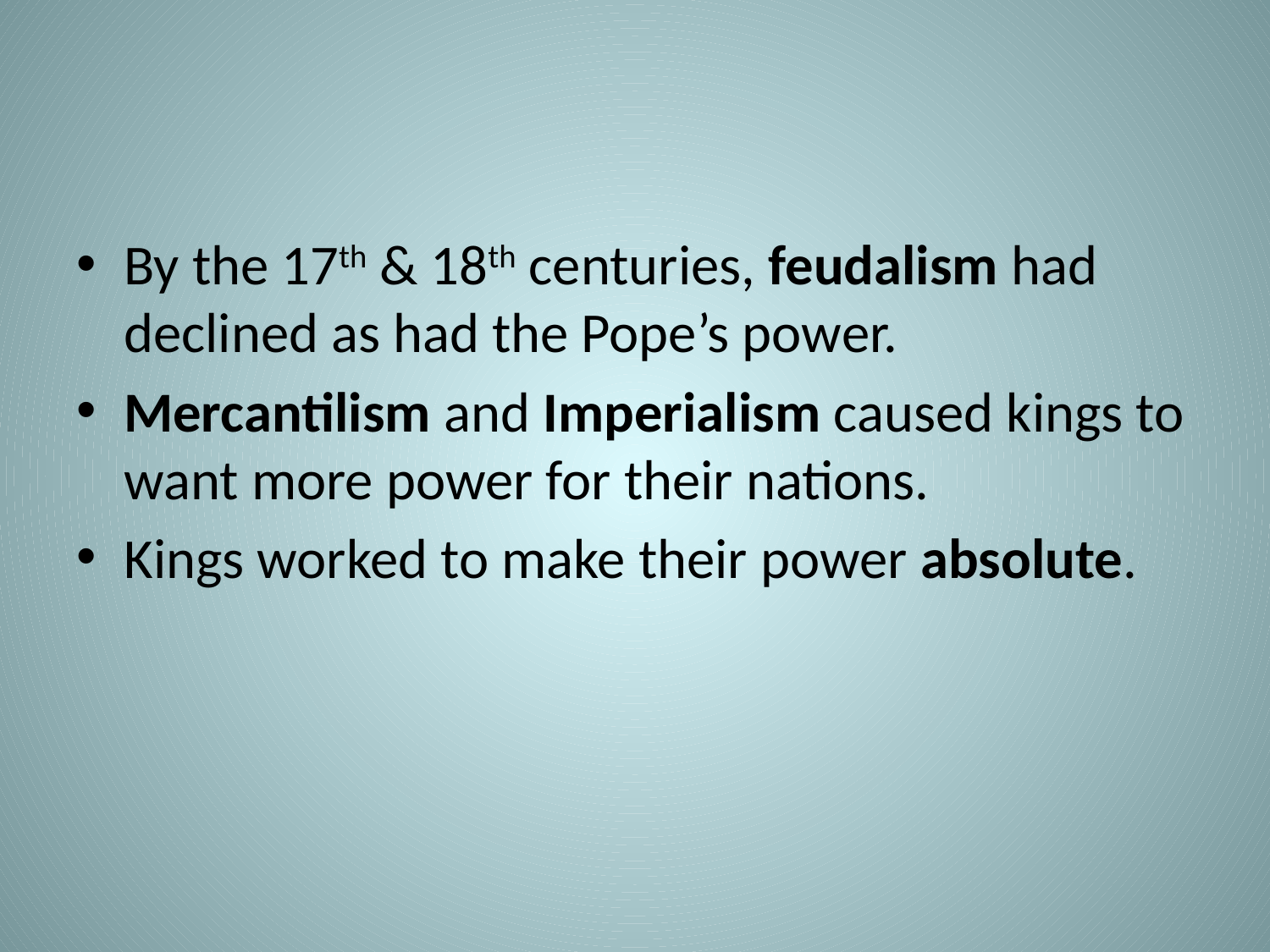

#
By the 17th & 18th centuries, feudalism had declined as had the Pope’s power.
Mercantilism and Imperialism caused kings to want more power for their nations.
Kings worked to make their power absolute.